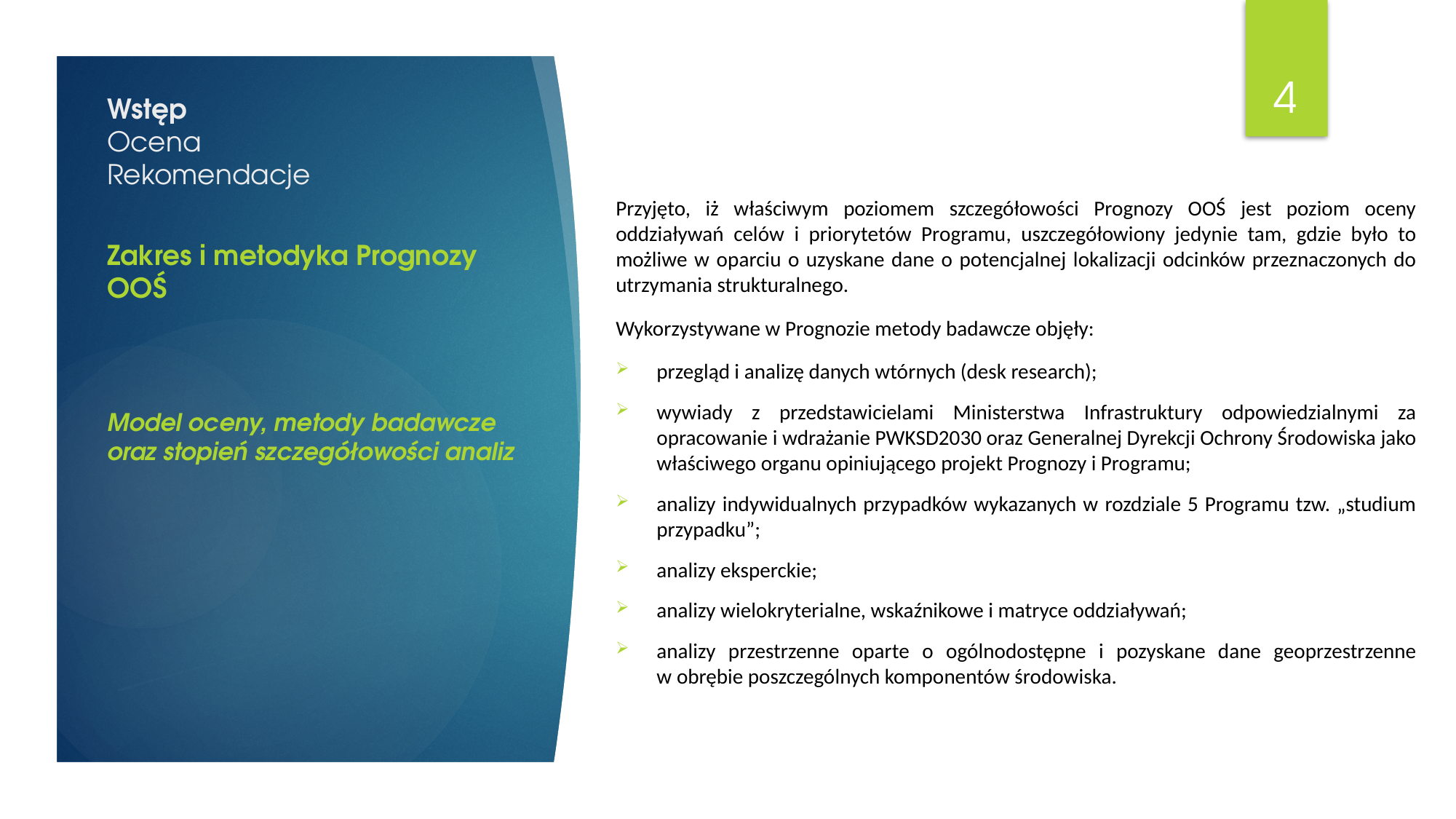

4
Wstęp
Ocena
Rekomendacje

Zakres i metodyka Prognozy OOŚ

Model oceny, metody badawcze oraz stopień szczegółowości analiz

Przyjęto, iż właściwym poziomem szczegółowości Prognozy OOŚ jest poziom oceny oddziaływań celów i priorytetów Programu, uszczegółowiony jedynie tam, gdzie było to możliwe w oparciu o uzyskane dane o potencjalnej lokalizacji odcinków przeznaczonych do utrzymania strukturalnego.
Wykorzystywane w Prognozie metody badawcze objęły:
przegląd i analizę danych wtórnych (desk research);
wywiady z przedstawicielami Ministerstwa Infrastruktury odpowiedzialnymi za opracowanie i wdrażanie PWKSD2030 oraz Generalnej Dyrekcji Ochrony Środowiska jako właściwego organu opiniującego projekt Prognozy i Programu;
analizy indywidualnych przypadków wykazanych w rozdziale 5 Programu tzw. „studium przypadku”;
analizy eksperckie;
analizy wielokryterialne, wskaźnikowe i matryce oddziaływań;
analizy przestrzenne oparte o ogólnodostępne i pozyskane dane geoprzestrzenne w obrębie poszczególnych komponentów środowiska.